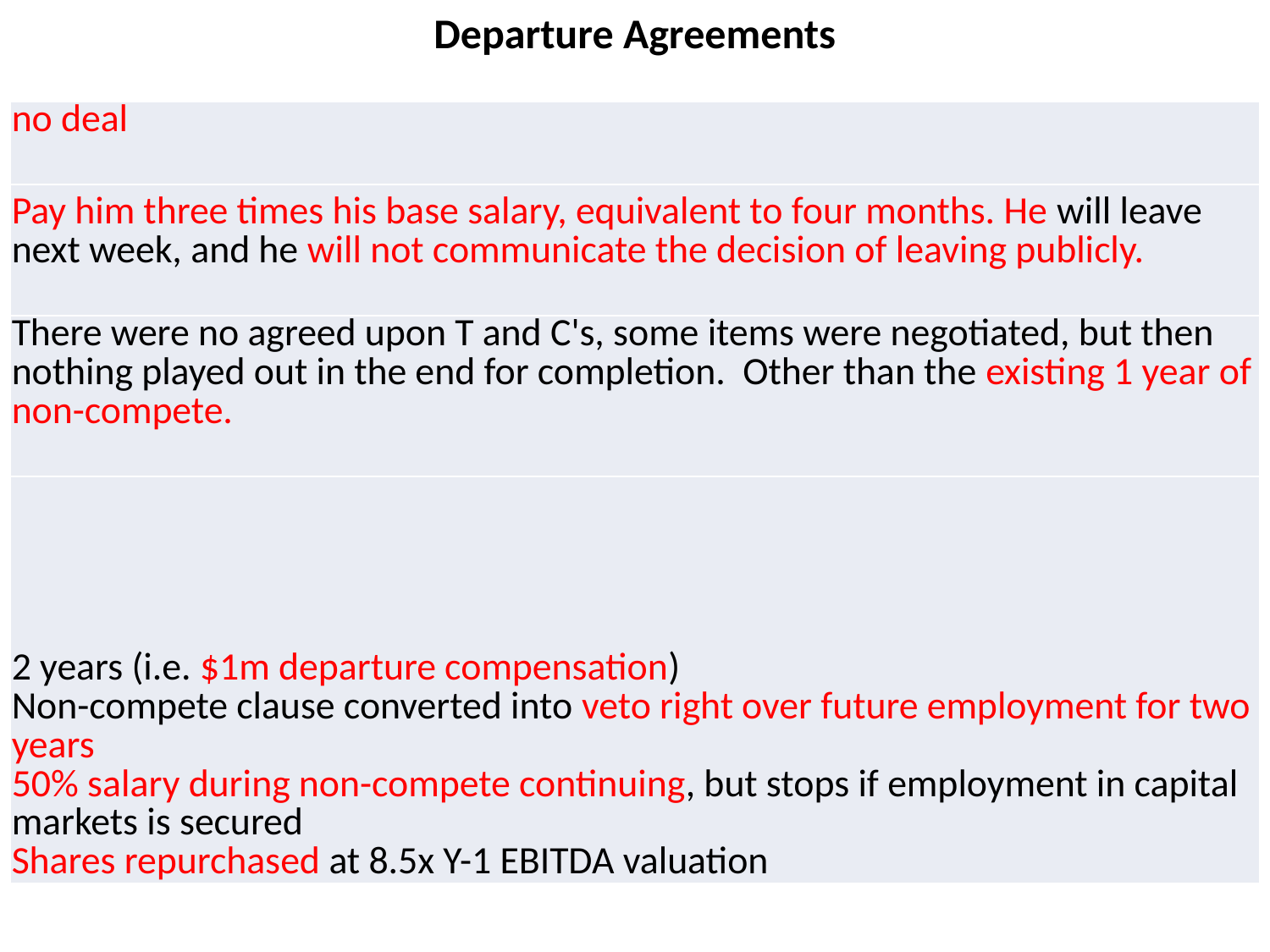

Departure Agreements
| no deal |
| --- |
| Pay him three times his base salary, equivalent to four months. He will leave next week, and he will not communicate the decision of leaving publicly. |
| There were no agreed upon T and C's, some items were negotiated, but then nothing played out in the end for completion. Other than the existing 1 year of non-compete. |
| 2 years (i.e. $1m departure compensation) Non-compete clause converted into veto right over future employment for two years 50% salary during non-compete continuing, but stops if employment in capital markets is secured Shares repurchased at 8.5x Y-1 EBITDA valuation |